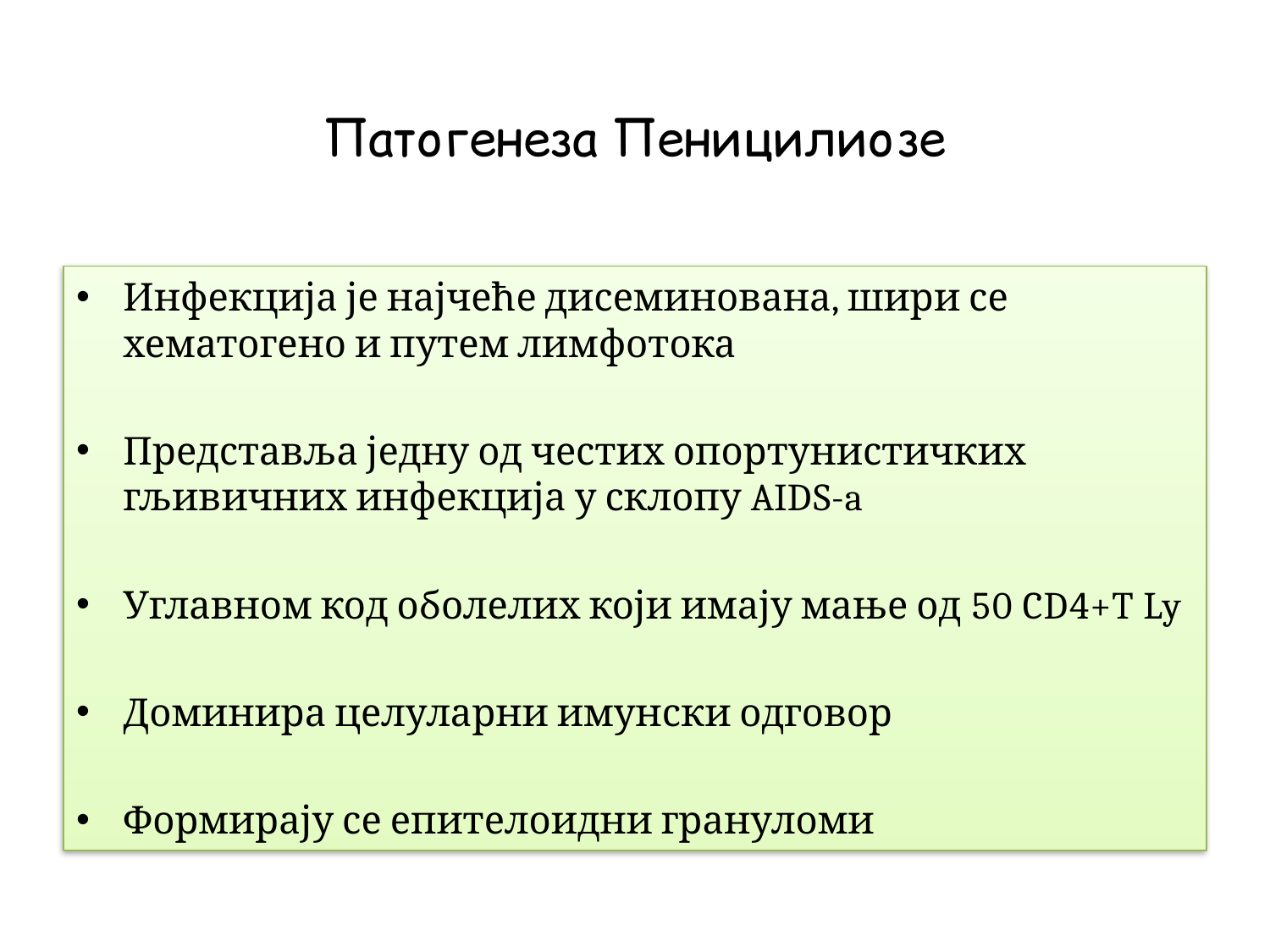

# Патогенеза Пеницилиозе
Инфекција је најчеће дисеминована, шири се хематогено и путем лимфотока

Представља једну од честих опортунистичких гљивичних инфекција у склопу AIDS-a

Углавном код оболелих који имају мање од 50 CD4+T Ly

Доминира целуларни имунски одговор

Формирају се епителоидни грануломи